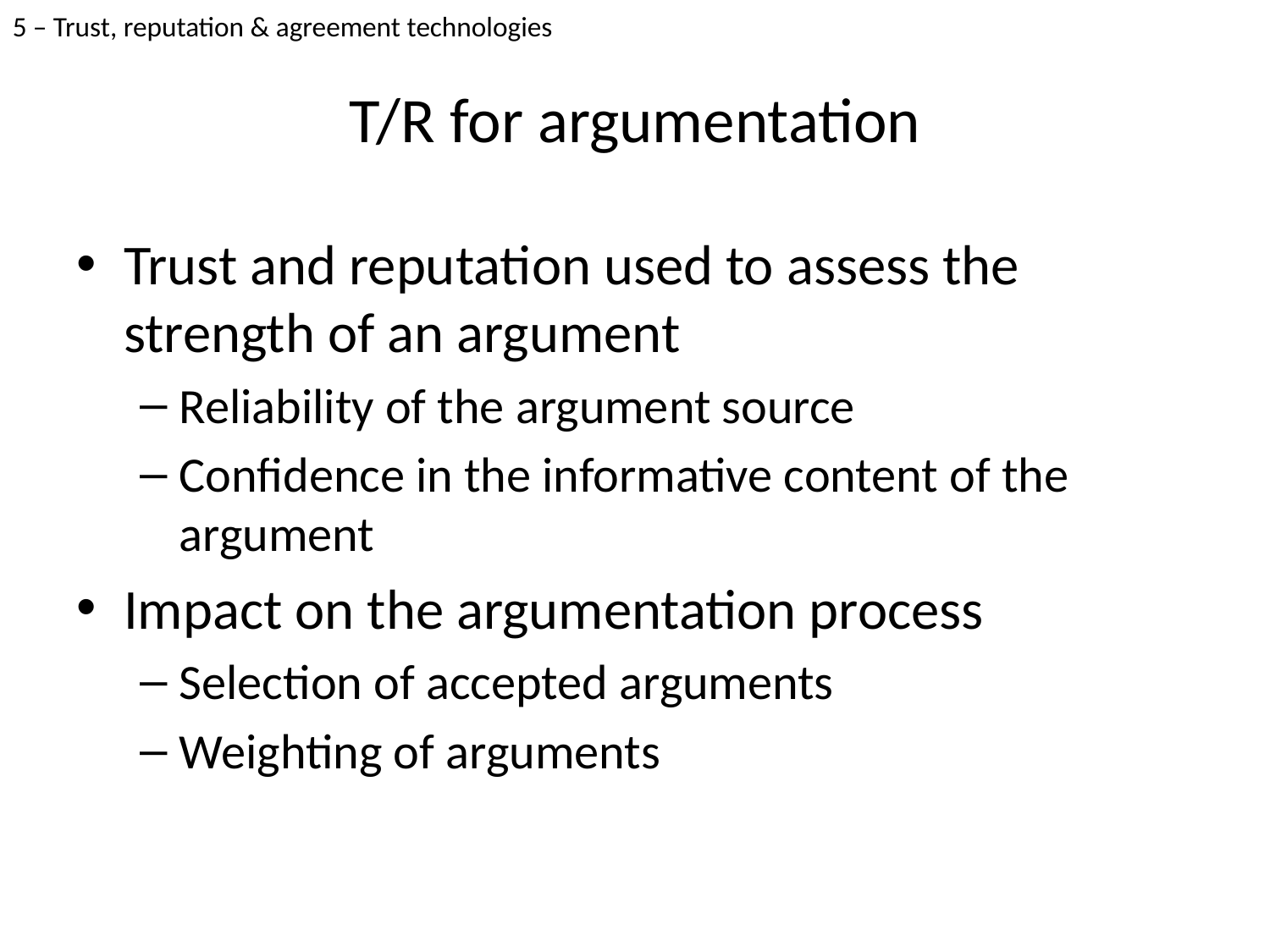

5 – Trust, reputation & agreement technologies
# T/R for argumentation
Trust and reputation used to assess the strength of an argument
Reliability of the argument source
Confidence in the informative content of the argument
Impact on the argumentation process
Selection of accepted arguments
Weighting of arguments